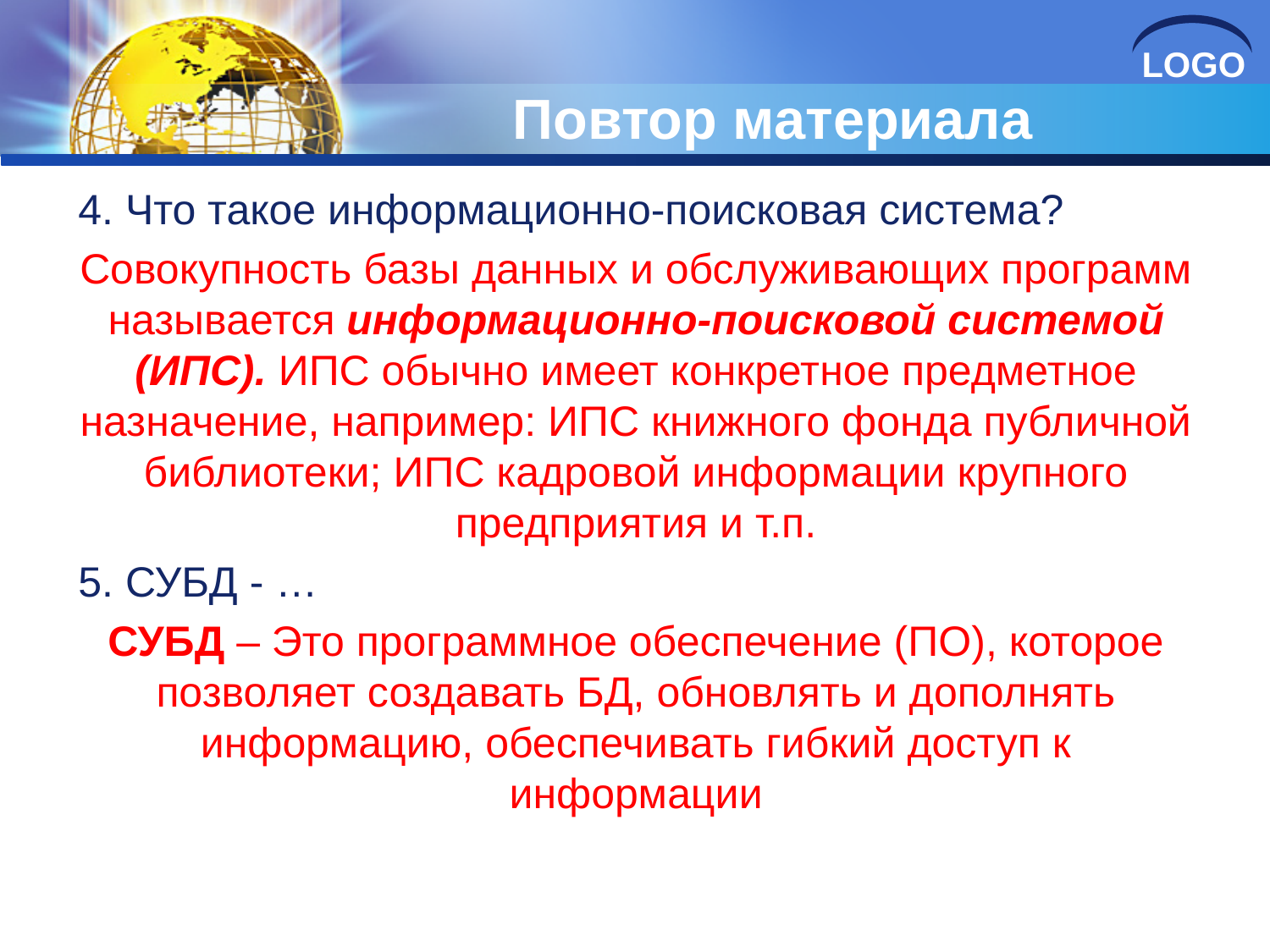

Повтор материала
4. Что такое информационно-поисковая система?
Совокупность базы данных и обслуживающих программ называется информационно-поисковой системой (ИПС). ИПС обычно имеет конкретное предметное назначение, например: ИПС книжного фонда публичной библиотеки; ИПС кадровой информации крупного предприятия и т.п.
5. СУБД - …
СУБД – Это программное обеспечение (ПО), которое позволяет создавать БД, обновлять и дополнять информацию, обеспечивать гибкий доступ к информации